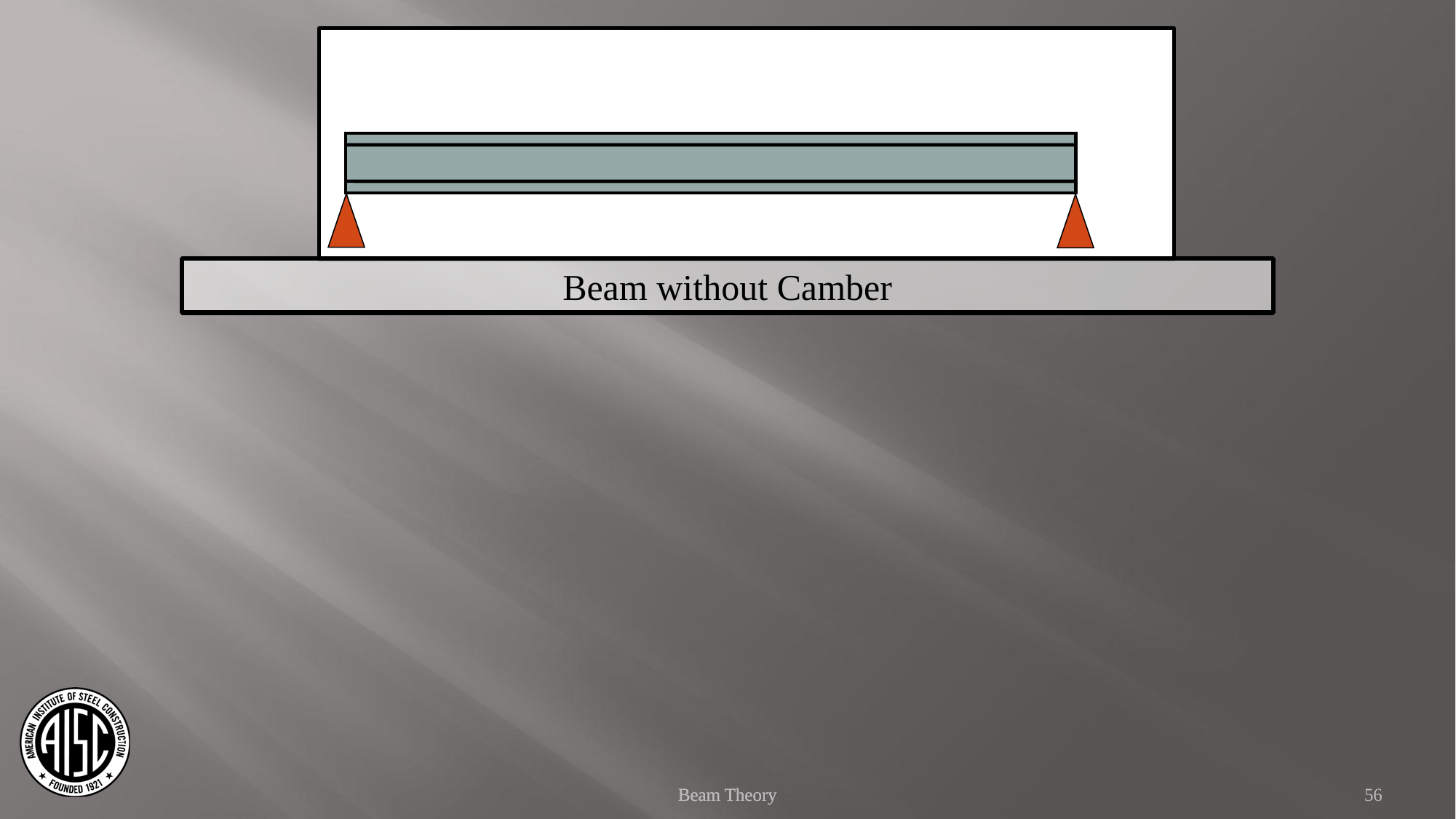

Beam without Camber

Beam Theory
Beam Theory
56